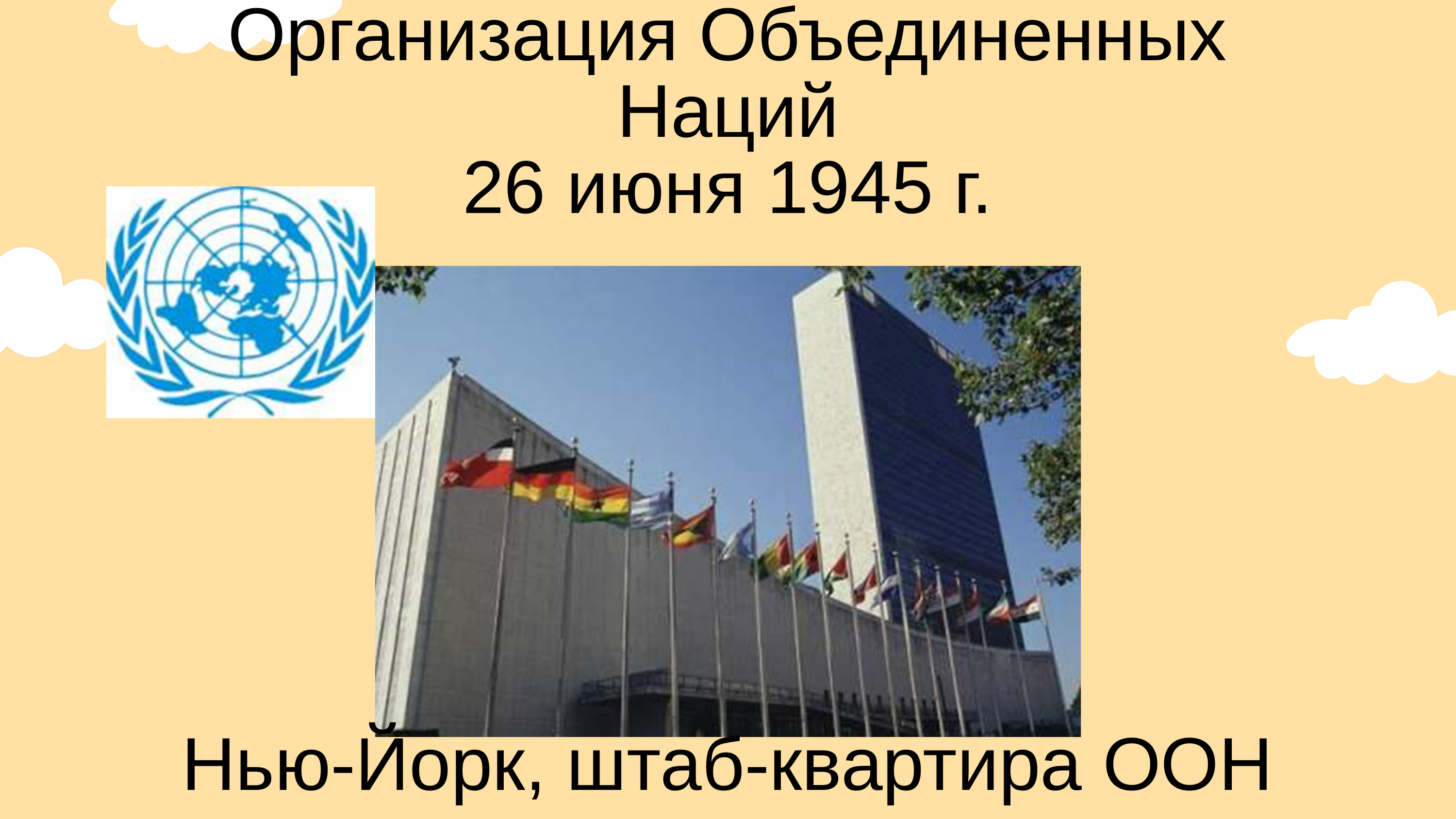

Организация Объединенных
Наций
26 июня 1945 г.

Нью-Йорк, штаб-квартира ООН